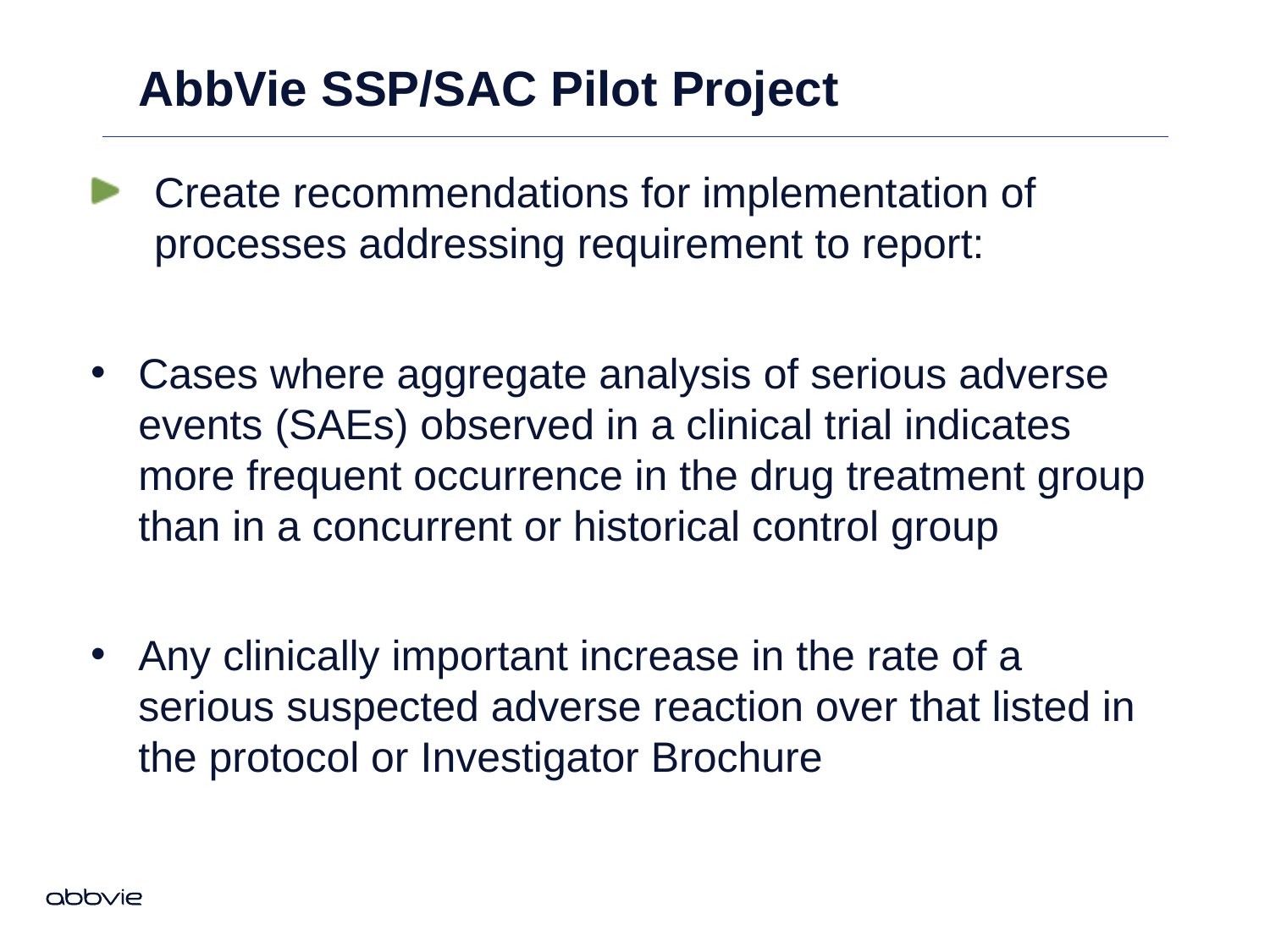

# AbbVie SSP/SAC Pilot Project
Create recommendations for implementation of processes addressing requirement to report:

Cases where aggregate analysis of serious adverse events (SAEs) observed in a clinical trial indicates more frequent occurrence in the drug treatment group than in a concurrent or historical control group

Any clinically important increase in the rate of a serious suspected adverse reaction over that listed in the protocol or Investigator Brochure